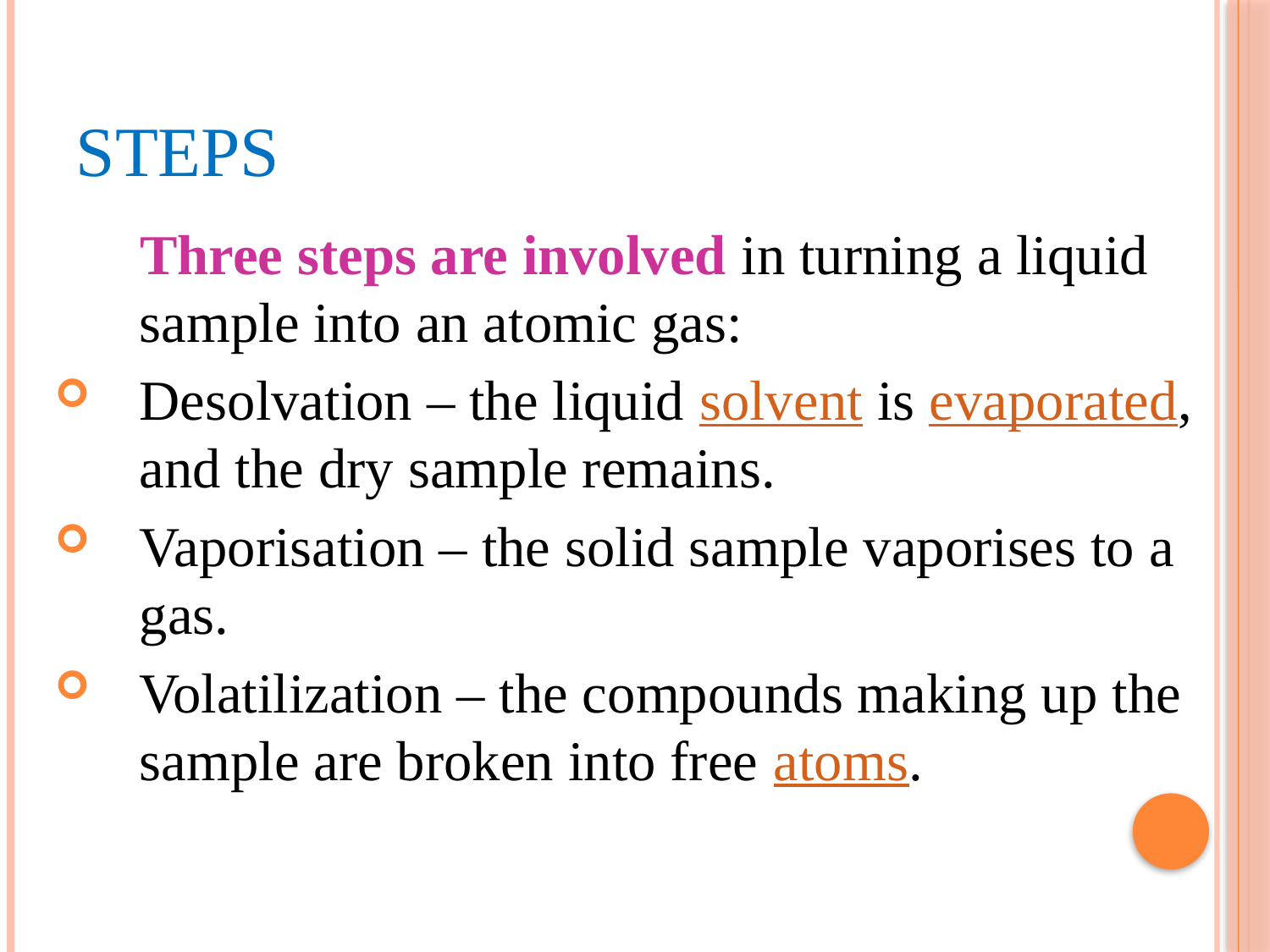

# Steps
      Three steps are involved in turning a liquid sample into an atomic gas:
Desolvation – the liquid solvent is evaporated, and the dry sample remains.
Vaporisation – the solid sample vaporises to a gas.
Volatilization – the compounds making up the sample are broken into free atoms.